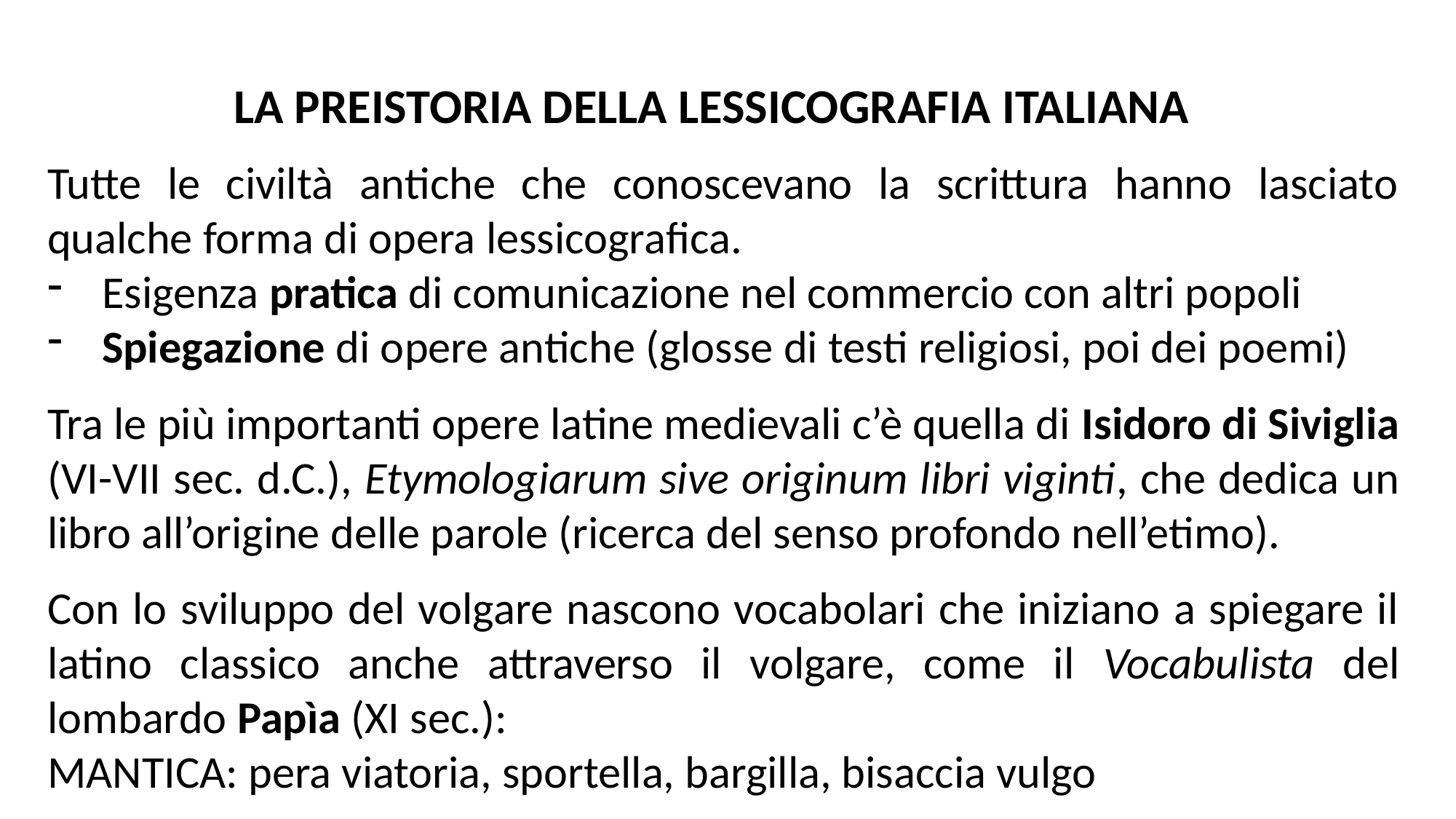

LA PREISTORIA DELLA LESSICOGRAFIA ITALIANA
Tutte le civiltà antiche che conoscevano la scrittura hanno lasciato qualche forma di opera lessicografica.
Esigenza pratica di comunicazione nel commercio con altri popoli
Spiegazione di opere antiche (glosse di testi religiosi, poi dei poemi)
Tra le più importanti opere latine medievali c’è quella di Isidoro di Siviglia (VI-VII sec. d.C.), Etymologiarum sive originum libri viginti, che dedica un libro all’origine delle parole (ricerca del senso profondo nell’etimo).
Con lo sviluppo del volgare nascono vocabolari che iniziano a spiegare il latino classico anche attraverso il volgare, come il Vocabulista del lombardo Papìa (XI sec.):
MANTICA: pera viatoria, sportella, bargilla, bisaccia vulgo